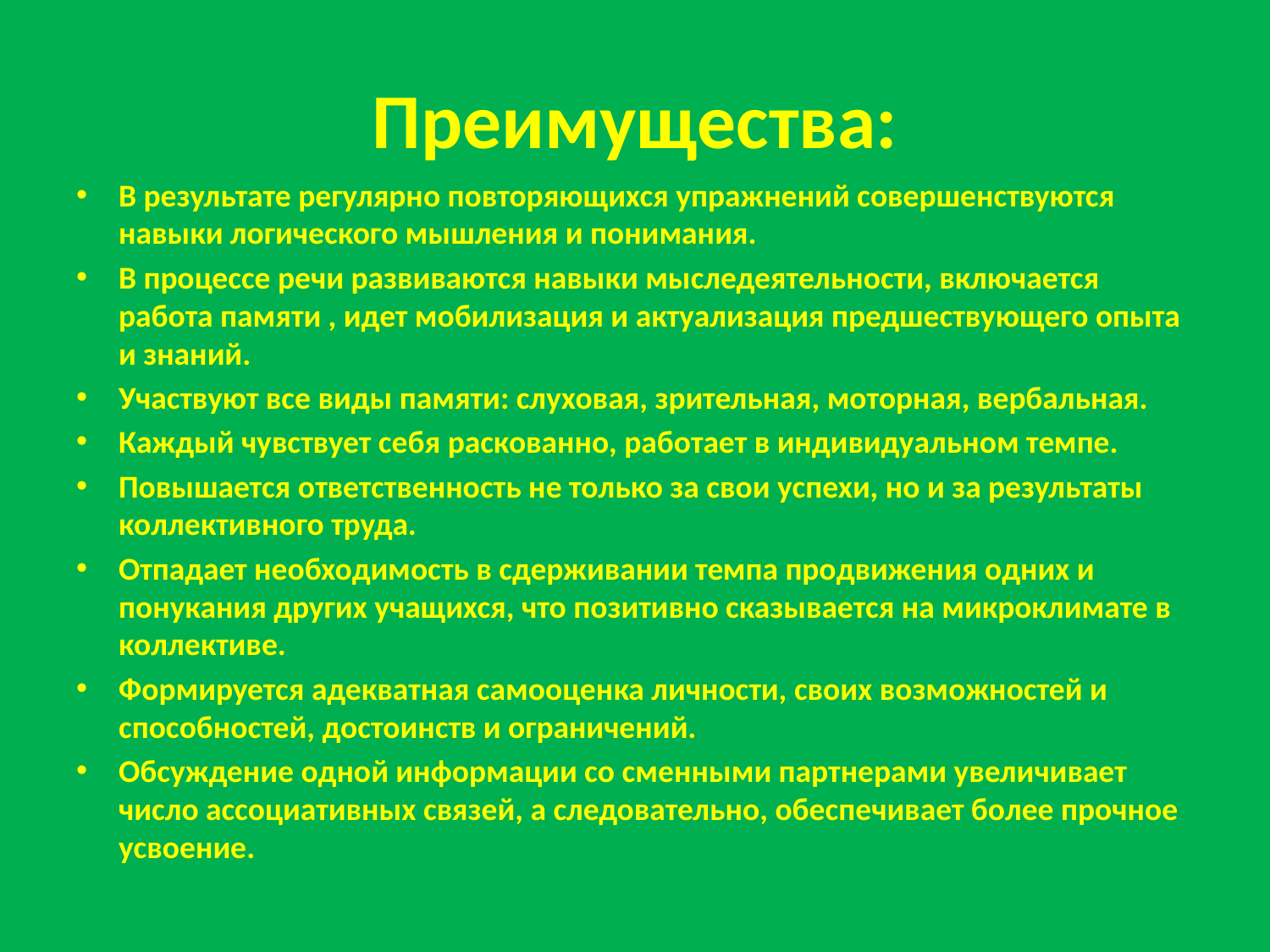

# Преимущества:
В результате регулярно повторяющихся упражнений совершенствуются навыки логического мышления и понимания.
В процессе речи развиваются навыки мыследеятельности, включается работа памяти , идет мобилизация и актуализация предшествующего опыта и знаний.
Участвуют все виды памяти: слуховая, зрительная, моторная, вербальная.
Каждый чувствует себя раскованно, работает в индивидуальном темпе.
Повышается ответственность не только за свои успехи, но и за результаты коллективного труда.
Отпадает необходимость в сдерживании темпа продвижения одних и понукания других учащихся, что позитивно сказывается на микроклимате в коллективе.
Формируется адекватная самооценка личности, своих возможностей и способностей, достоинств и ограничений.
Обсуждение одной информации со сменными партнерами увеличивает число ассоциативных связей, а следовательно, обеспечивает более прочное усвоение.